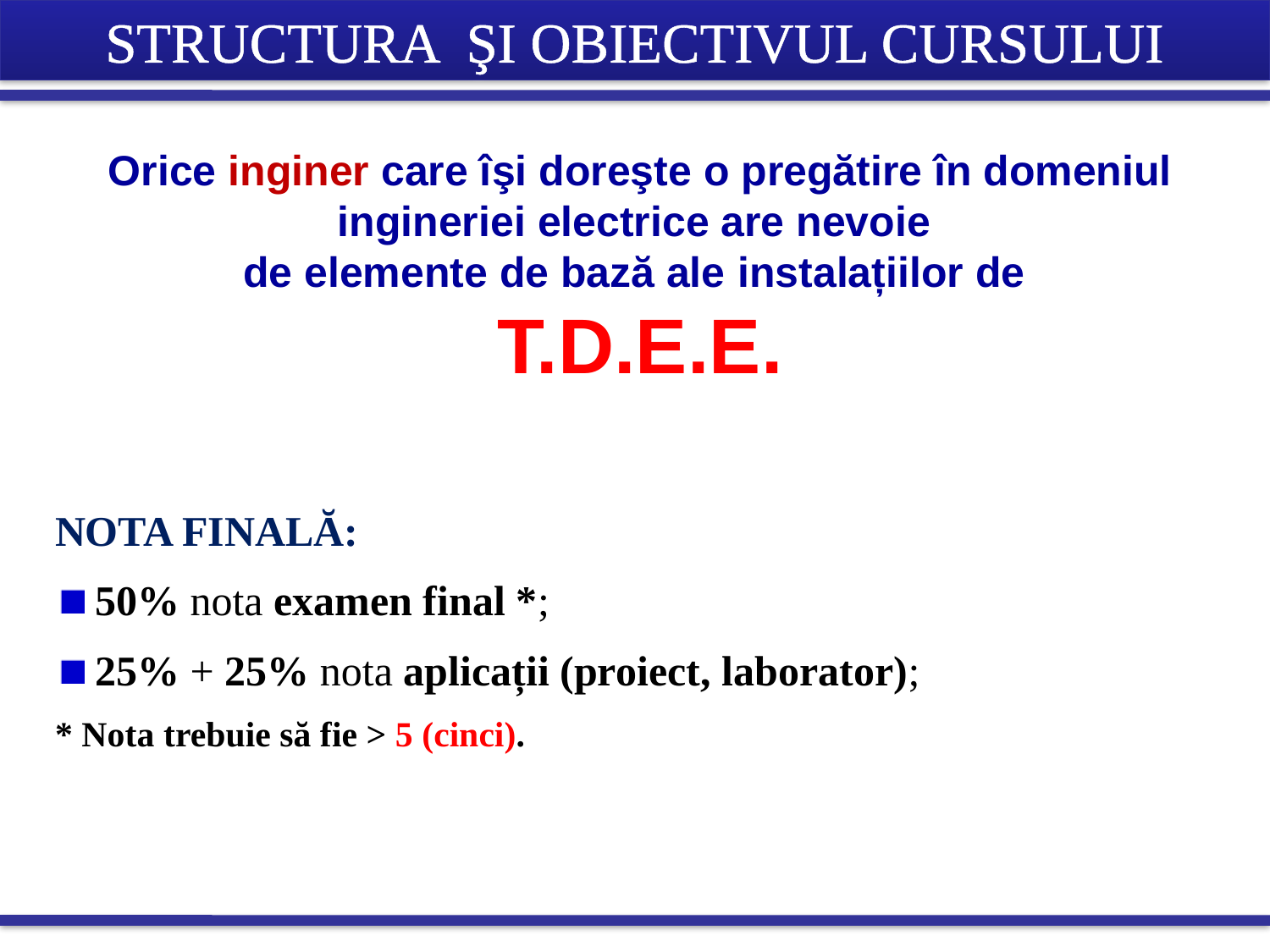

STRUCTURA  ŞI OBIECTIVUL CURSULUI

Orice inginer care îşi doreşte o pregătire în domeniul ingineriei electrice are nevoie
de elemente de bază ale instalațiilor de
T.D.E.E.
NOTA FINALĂ:
50% nota examen final *;
25% + 25% nota aplicații (proiect, laborator);
* Nota trebuie să fie > 5 (cinci).